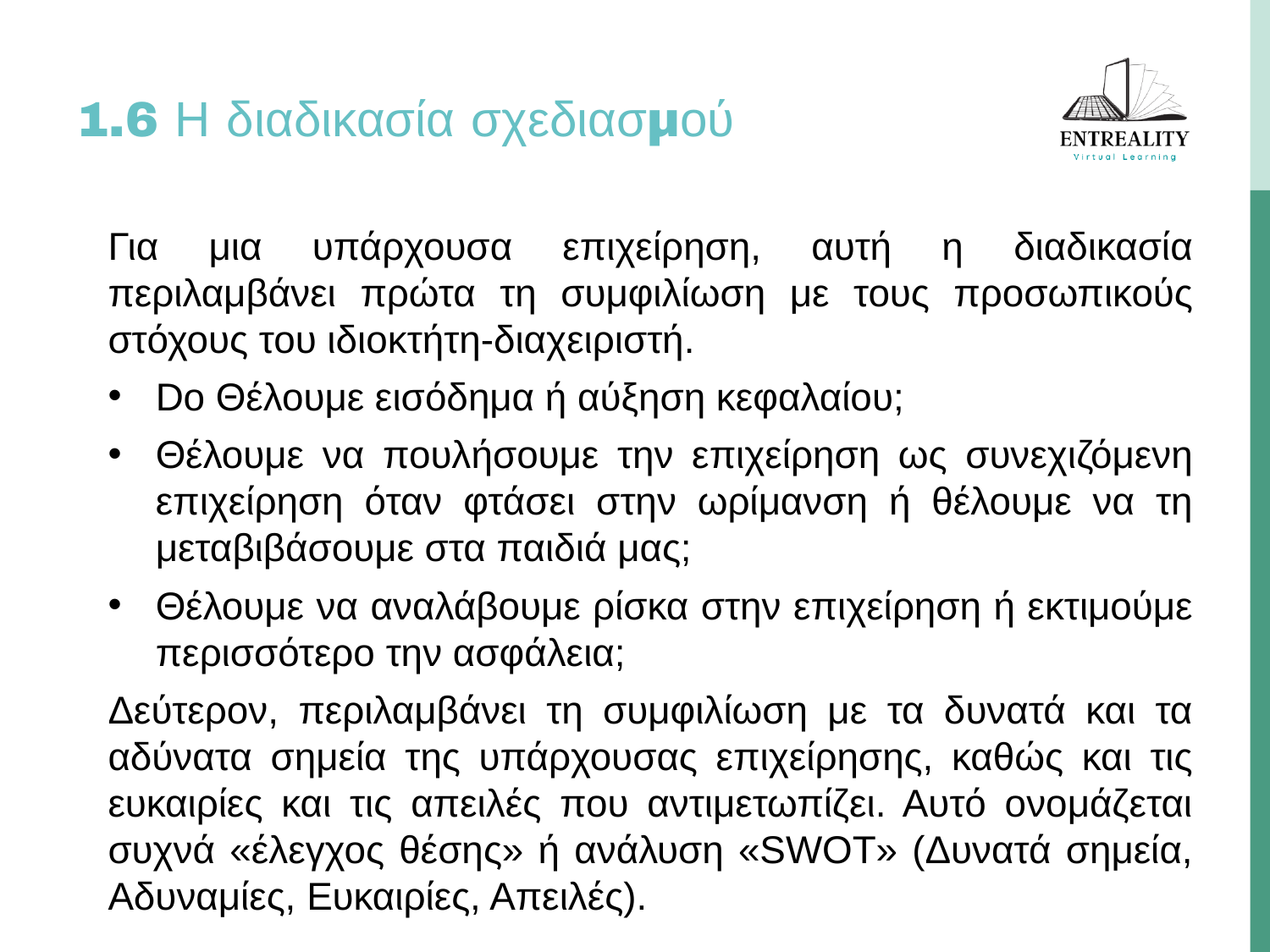

# 1.6 Η διαδικασία σχεδιασμού
Για μια υπάρχουσα επιχείρηση, αυτή η διαδικασία περιλαμβάνει πρώτα τη συμφιλίωση με τους προσωπικούς στόχους του ιδιοκτήτη-διαχειριστή.
Do Θέλουμε εισόδημα ή αύξηση κεφαλαίου;
Θέλουμε να πουλήσουμε την επιχείρηση ως συνεχιζόμενη επιχείρηση όταν φτάσει στην ωρίμανση ή θέλουμε να τη μεταβιβάσουμε στα παιδιά μας;
Θέλουμε να αναλάβουμε ρίσκα στην επιχείρηση ή εκτιμούμε περισσότερο την ασφάλεια;
Δεύτερον, περιλαμβάνει τη συμφιλίωση με τα δυνατά και τα αδύνατα σημεία της υπάρχουσας επιχείρησης, καθώς και τις ευκαιρίες και τις απειλές που αντιμετωπίζει. Αυτό ονομάζεται συχνά «έλεγχος θέσης» ή ανάλυση «SWOT» (Δυνατά σημεία, Αδυναμίες, Ευκαιρίες, Απειλές).